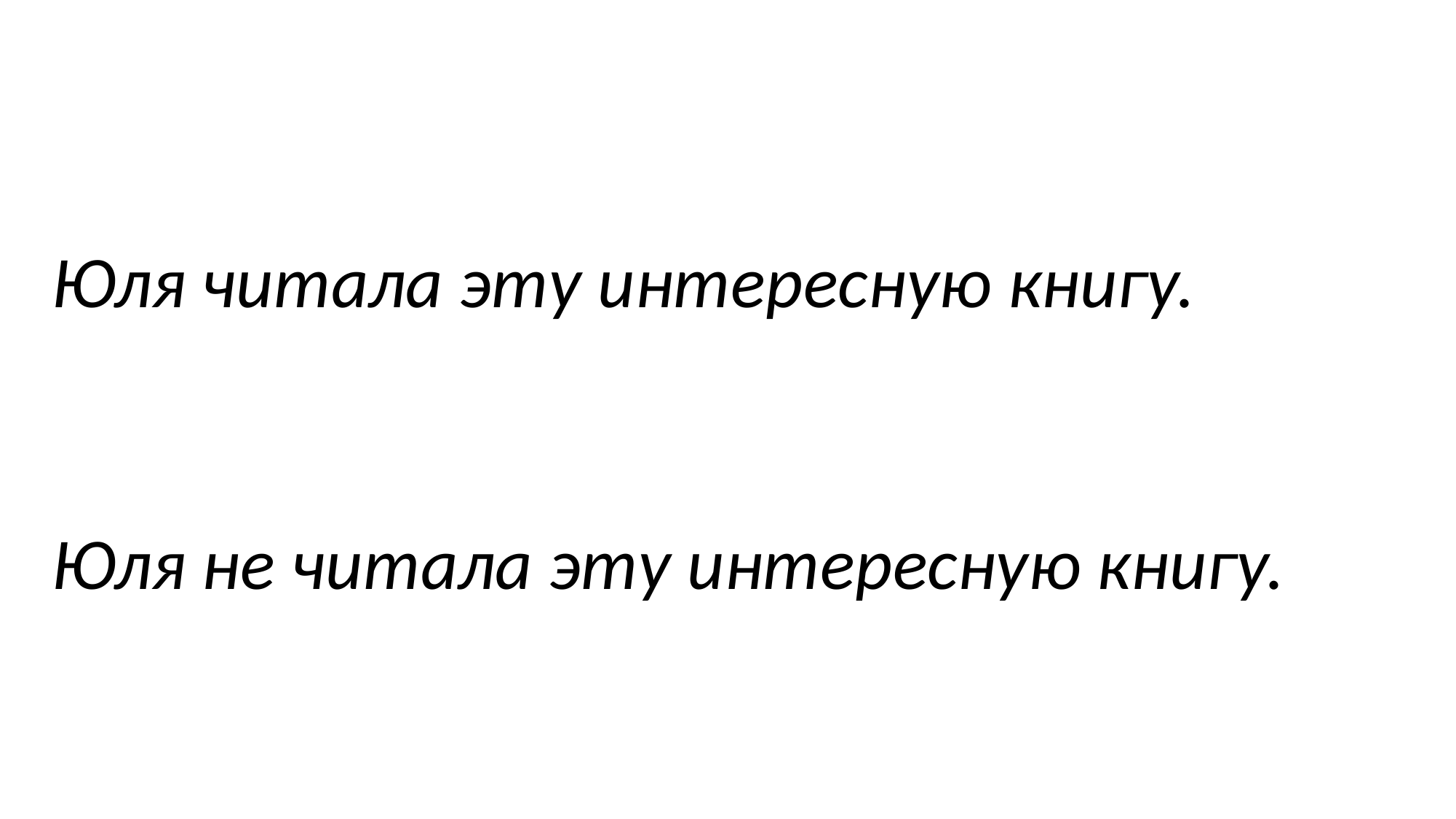

#
Юля читала эту интересную книгу.

Юля не читала эту интересную книгу.